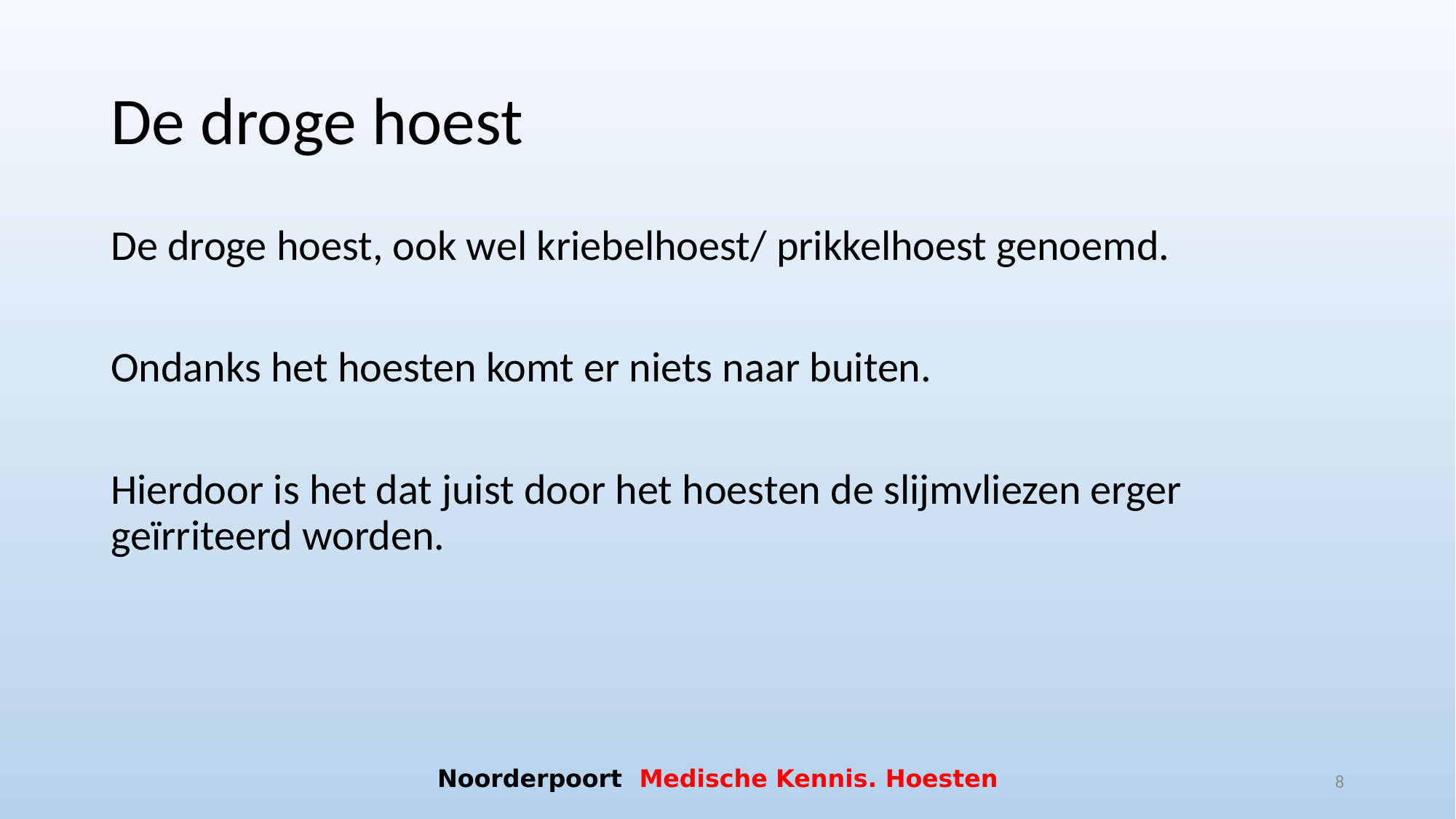

# De droge hoest
De droge hoest, ook wel kriebelhoest/ prikkelhoest genoemd.

Ondanks het hoesten komt er niets naar buiten.

Hierdoor is het dat juist door het hoesten de slijmvliezen erger geïrriteerd worden.
Noorderpoort  Medische Kennis. Hoesten
8